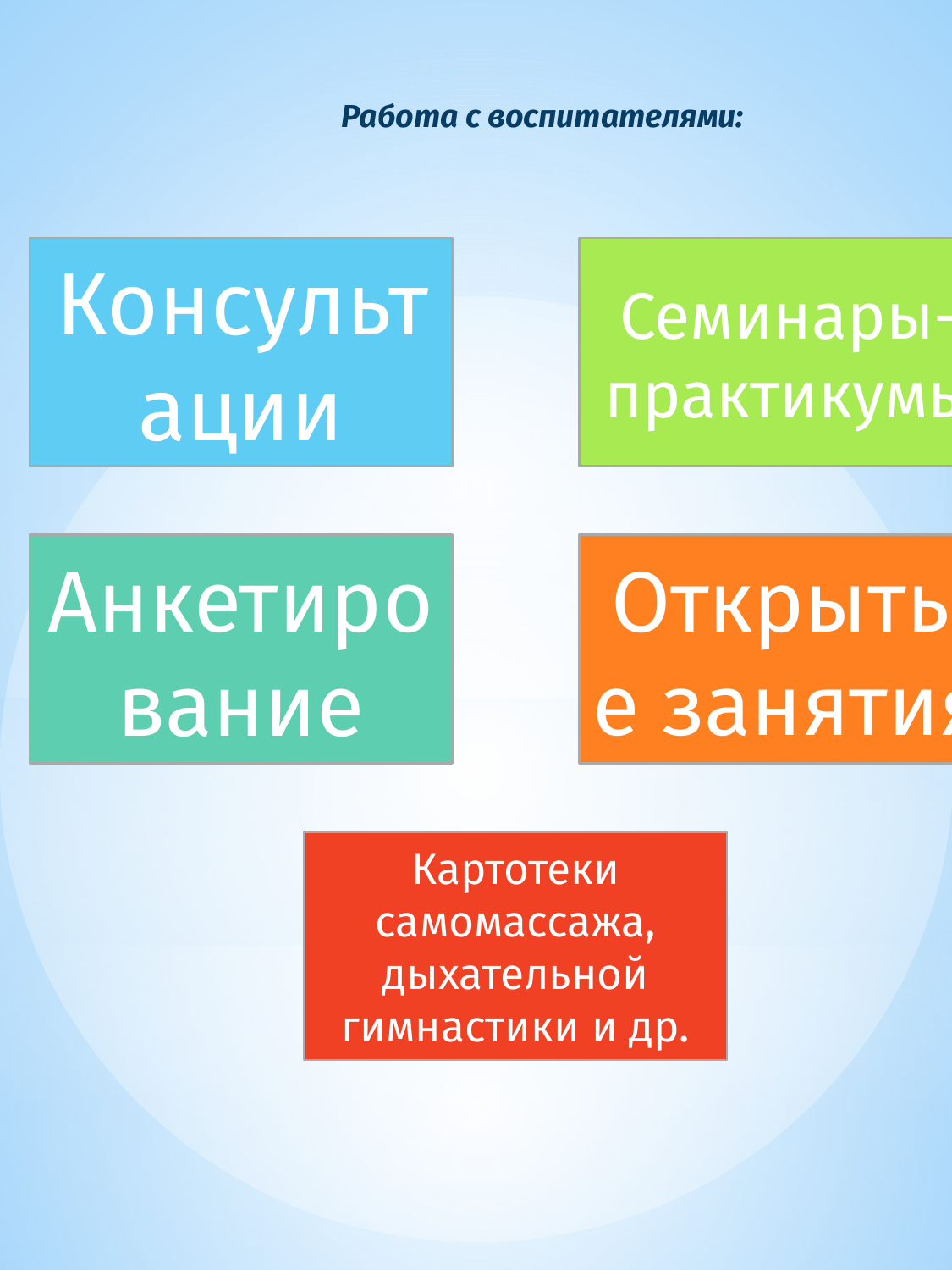

Работа с воспитателями:
Консультации
Семинары-практикумы
Анкетирование
Открытые занятия
Картотеки самомассажа, дыхательной гимнастики и др.